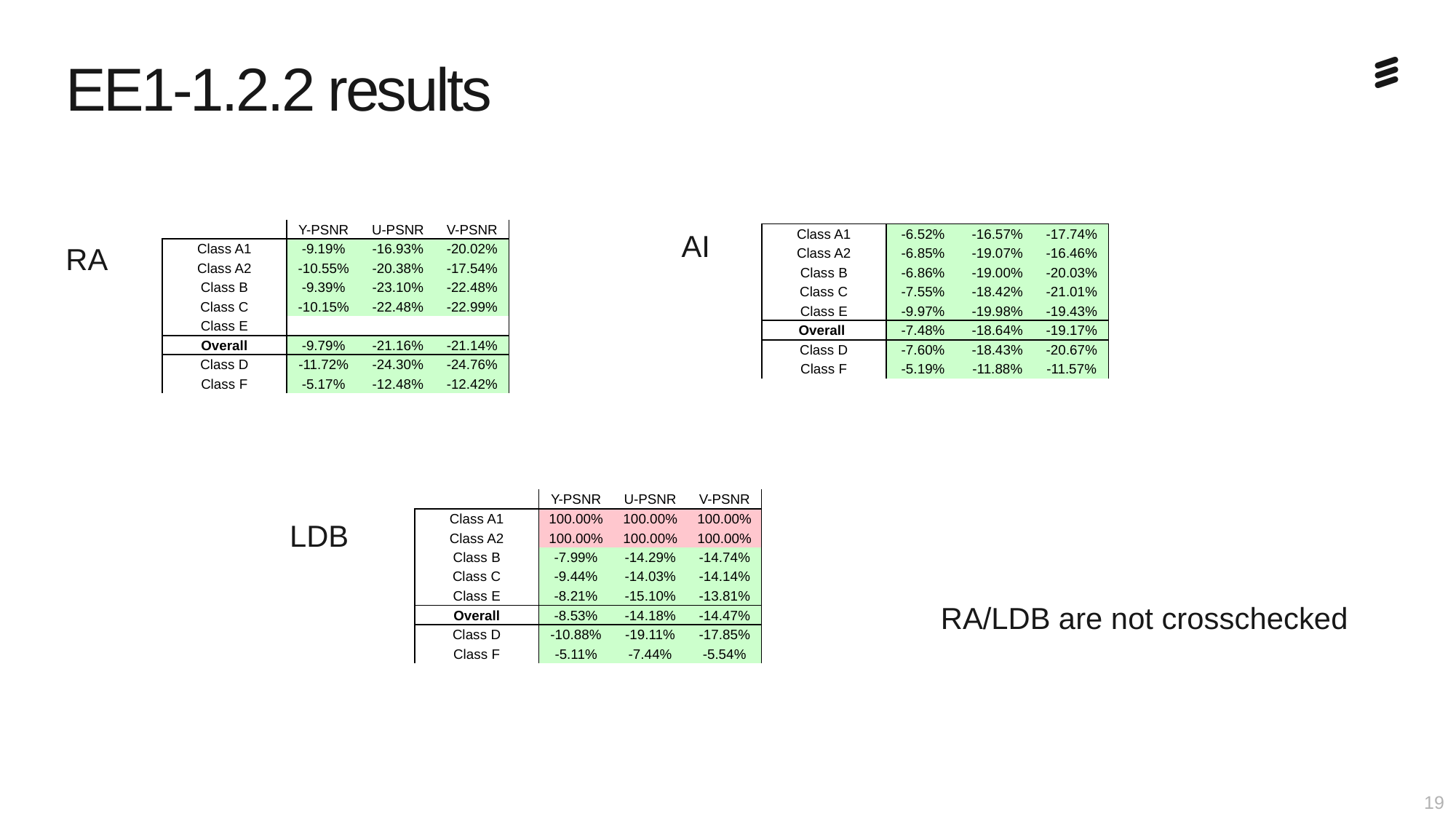

# EE1-1.2.2 results
|  | Y-PSNR | U-PSNR | V-PSNR |
| --- | --- | --- | --- |
| Class A1 | -9.19% | -16.93% | -20.02% |
| Class A2 | -10.55% | -20.38% | -17.54% |
| Class B | -9.39% | -23.10% | -22.48% |
| Class C | -10.15% | -22.48% | -22.99% |
| Class E |  |  |  |
| Overall | -9.79% | -21.16% | -21.14% |
| Class D | -11.72% | -24.30% | -24.76% |
| Class F | -5.17% | -12.48% | -12.42% |
AI
| Class A1 | -6.52% | -16.57% | -17.74% |
| --- | --- | --- | --- |
| Class A2 | -6.85% | -19.07% | -16.46% |
| Class B | -6.86% | -19.00% | -20.03% |
| Class C | -7.55% | -18.42% | -21.01% |
| Class E | -9.97% | -19.98% | -19.43% |
| Overall | -7.48% | -18.64% | -19.17% |
| Class D | -7.60% | -18.43% | -20.67% |
| Class F | -5.19% | -11.88% | -11.57% |
RA
|  | Y-PSNR | U-PSNR | V-PSNR |
| --- | --- | --- | --- |
| Class A1 | 100.00% | 100.00% | 100.00% |
| Class A2 | 100.00% | 100.00% | 100.00% |
| Class B | -7.99% | -14.29% | -14.74% |
| Class C | -9.44% | -14.03% | -14.14% |
| Class E | -8.21% | -15.10% | -13.81% |
| Overall | -8.53% | -14.18% | -14.47% |
| Class D | -10.88% | -19.11% | -17.85% |
| Class F | -5.11% | -7.44% | -5.54% |
LDB
RA/LDB are not crosschecked
19